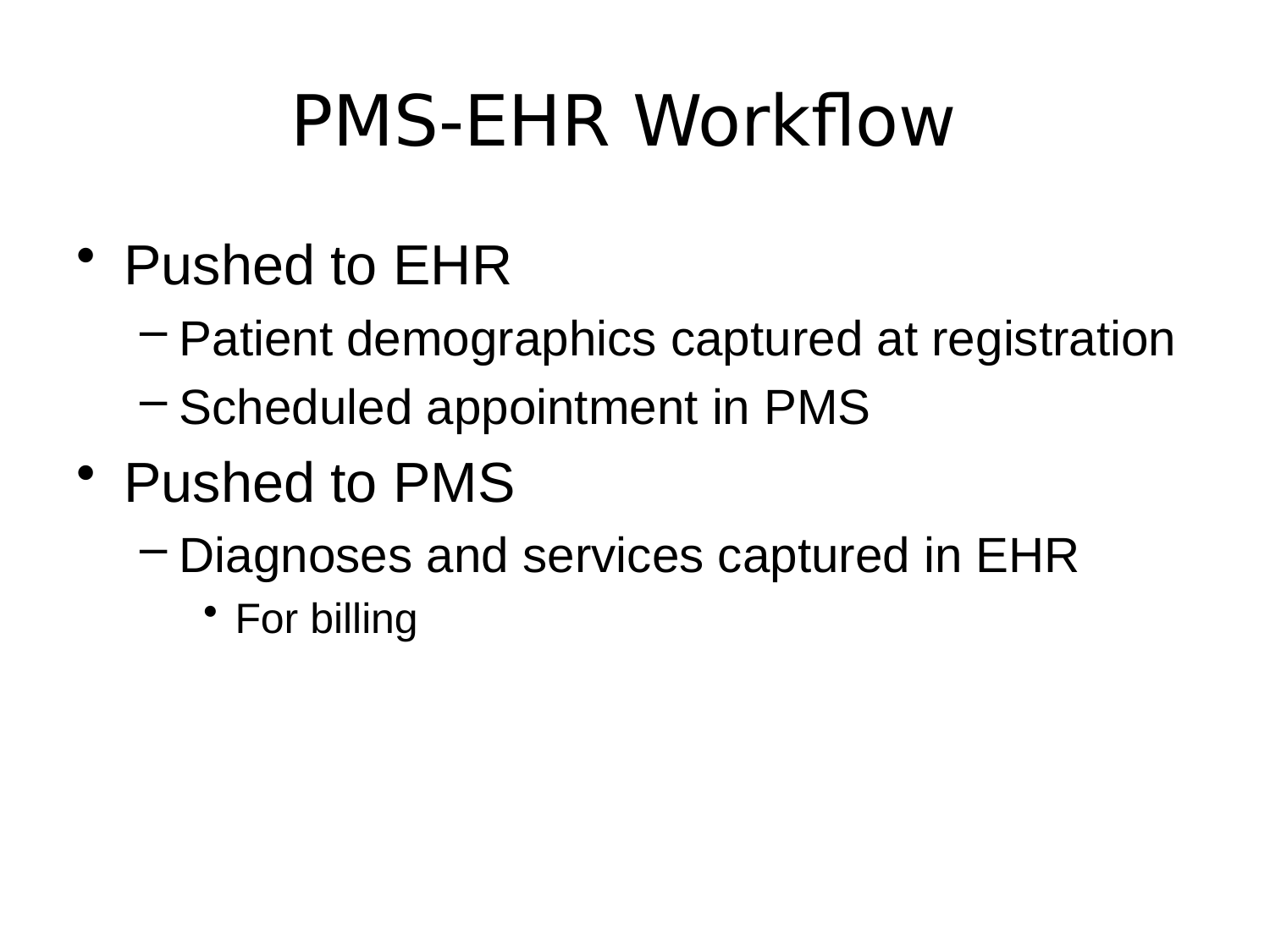

# PMS-EHR Workflow
Pushed to EHR
Patient demographics captured at registration
Scheduled appointment in PMS
Pushed to PMS
Diagnoses and services captured in EHR
For billing